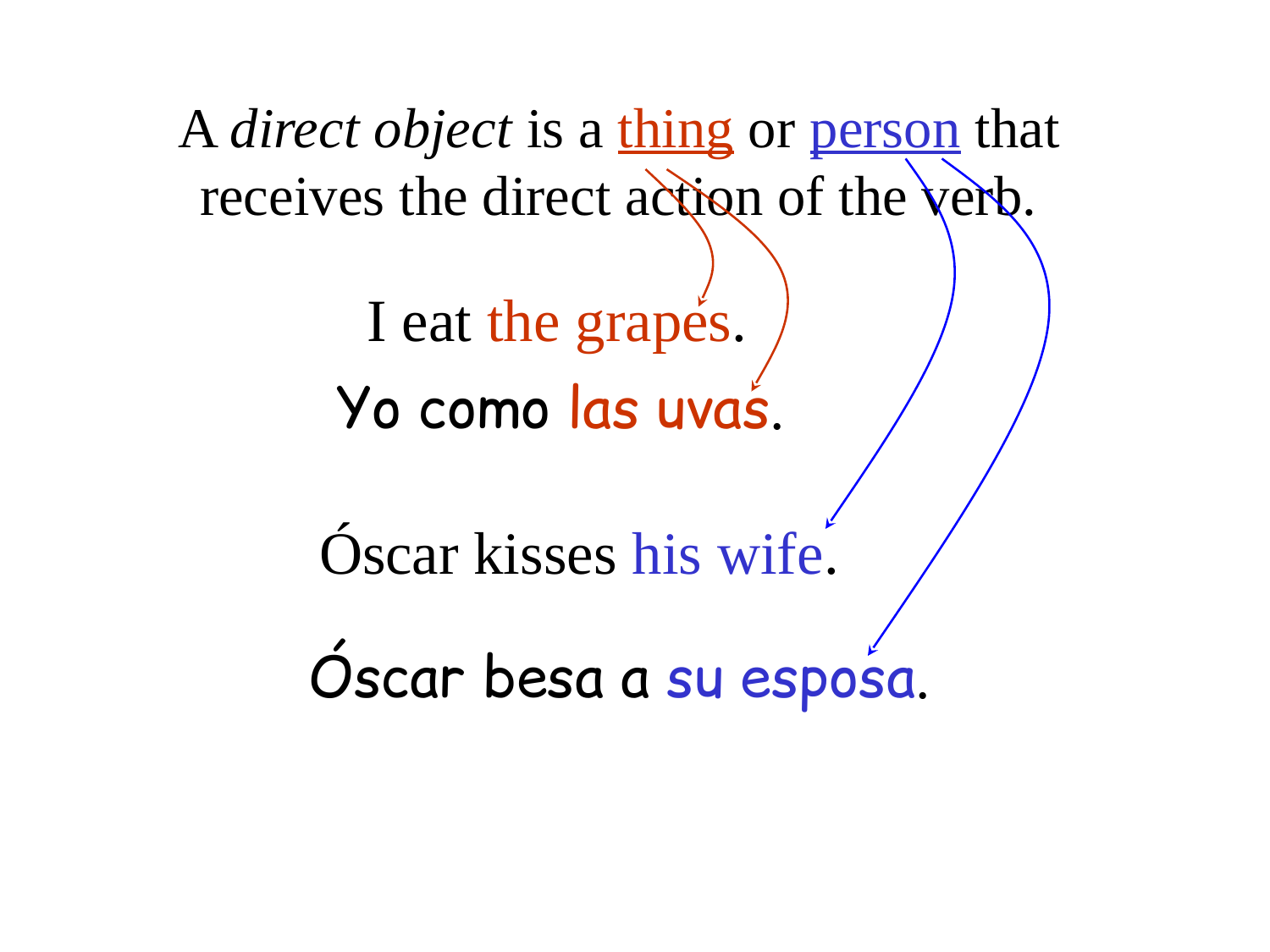

A direct object is a thing or person that receives the direct action of the verb.

 I eat the grapes.
 Yo como las uvas.
Óscar kisses his wife.
Óscar besa a su esposa.